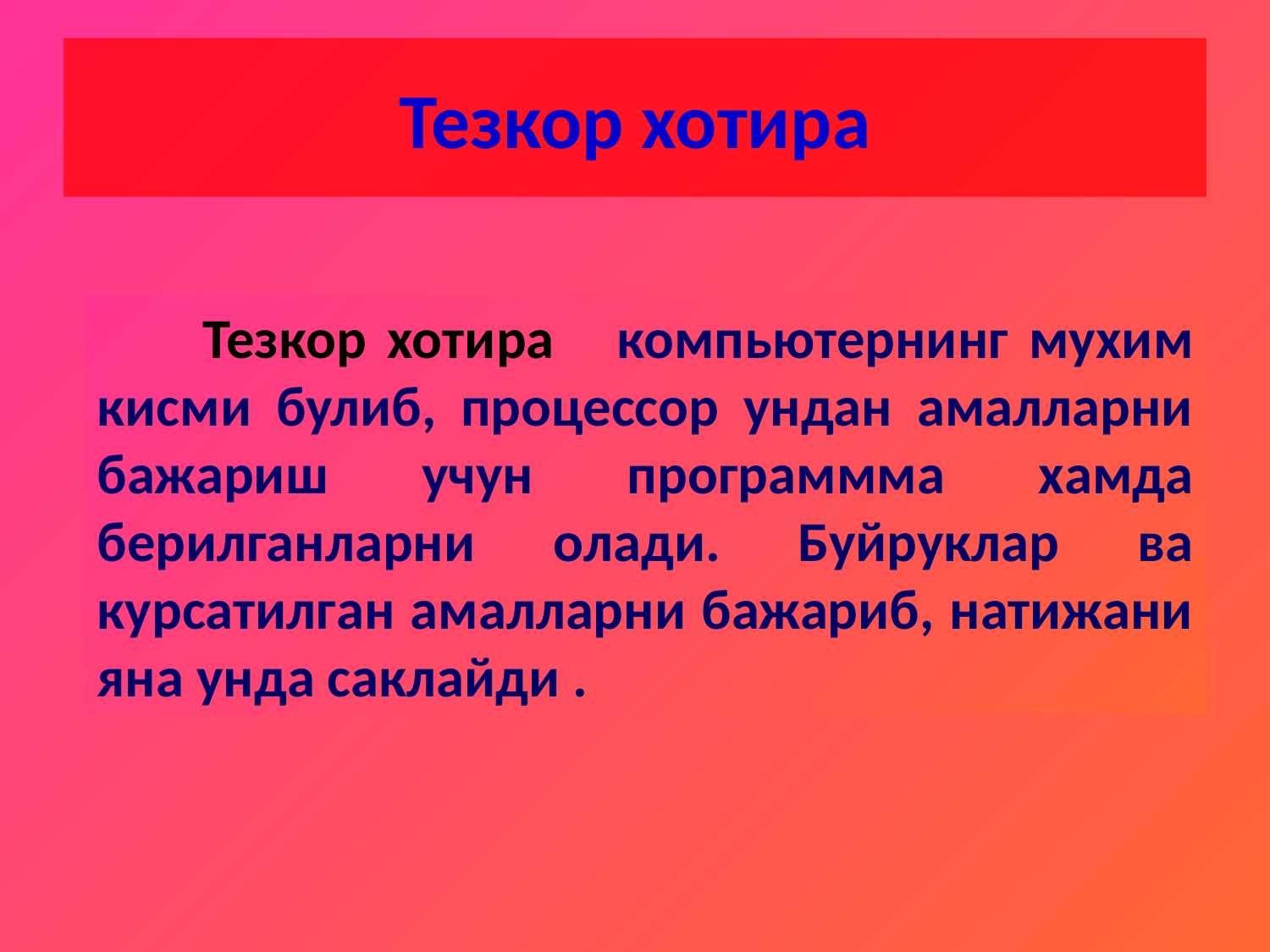

# Тезкор хотира
      Тезкор хотира   компьютернинг мухим кисми булиб, процессор ундан амалларни бажариш учун программма хамда берилганларни олади. Буйруклар ва курсатилган амалларни бажариб, натижани яна унда саклайди .